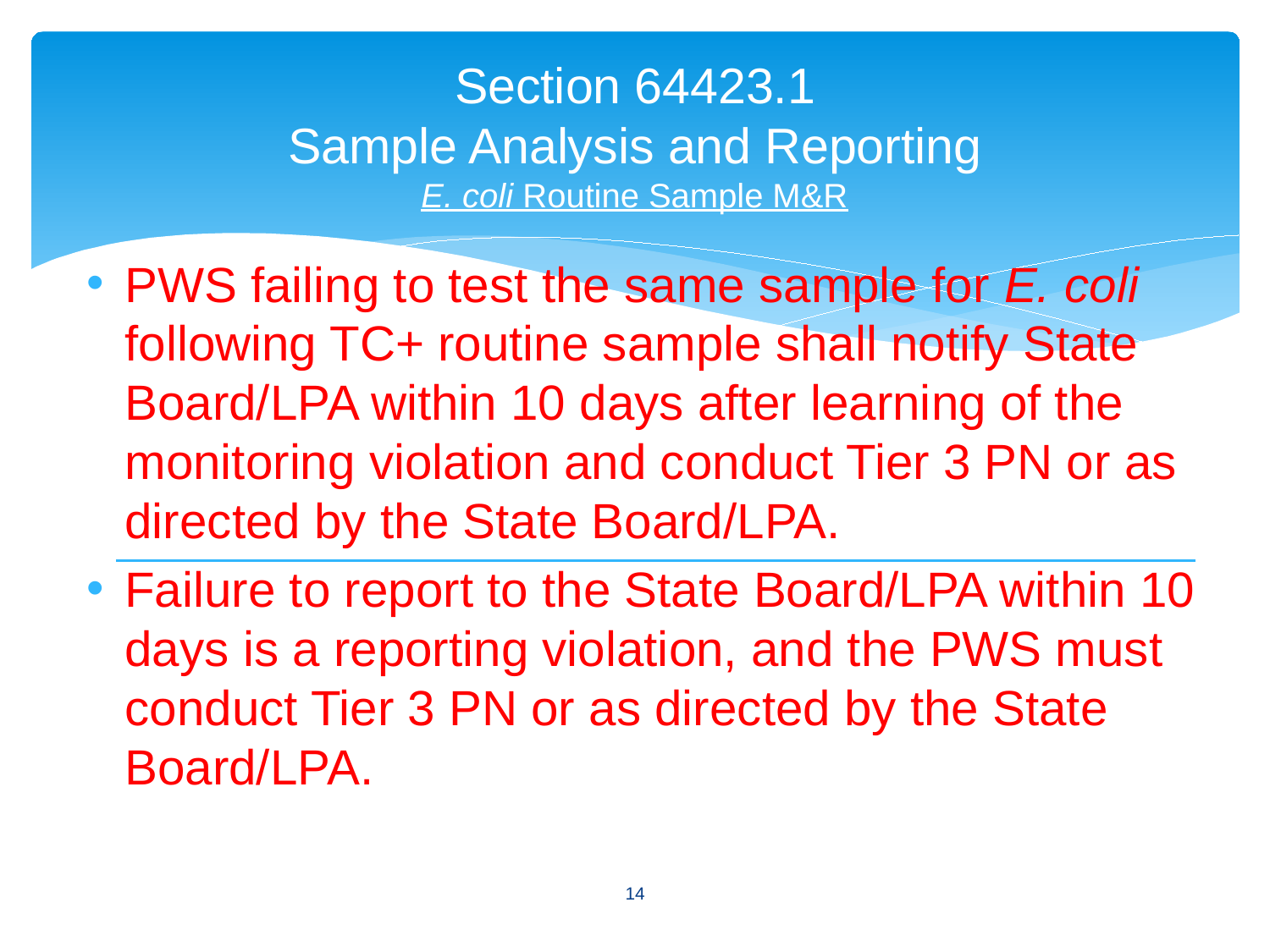

# Section 64423.1 Sample Analysis and Reporting E. coli Routine Sample M&R
PWS failing to test the same sample for E. coli following TC+ routine sample shall notify State Board/LPA within 10 days after learning of the monitoring violation and conduct Tier 3 PN or as directed by the State Board/LPA.
Failure to report to the State Board/LPA within 10 days is a reporting violation, and the PWS must conduct Tier 3 PN or as directed by the State Board/LPA.

14